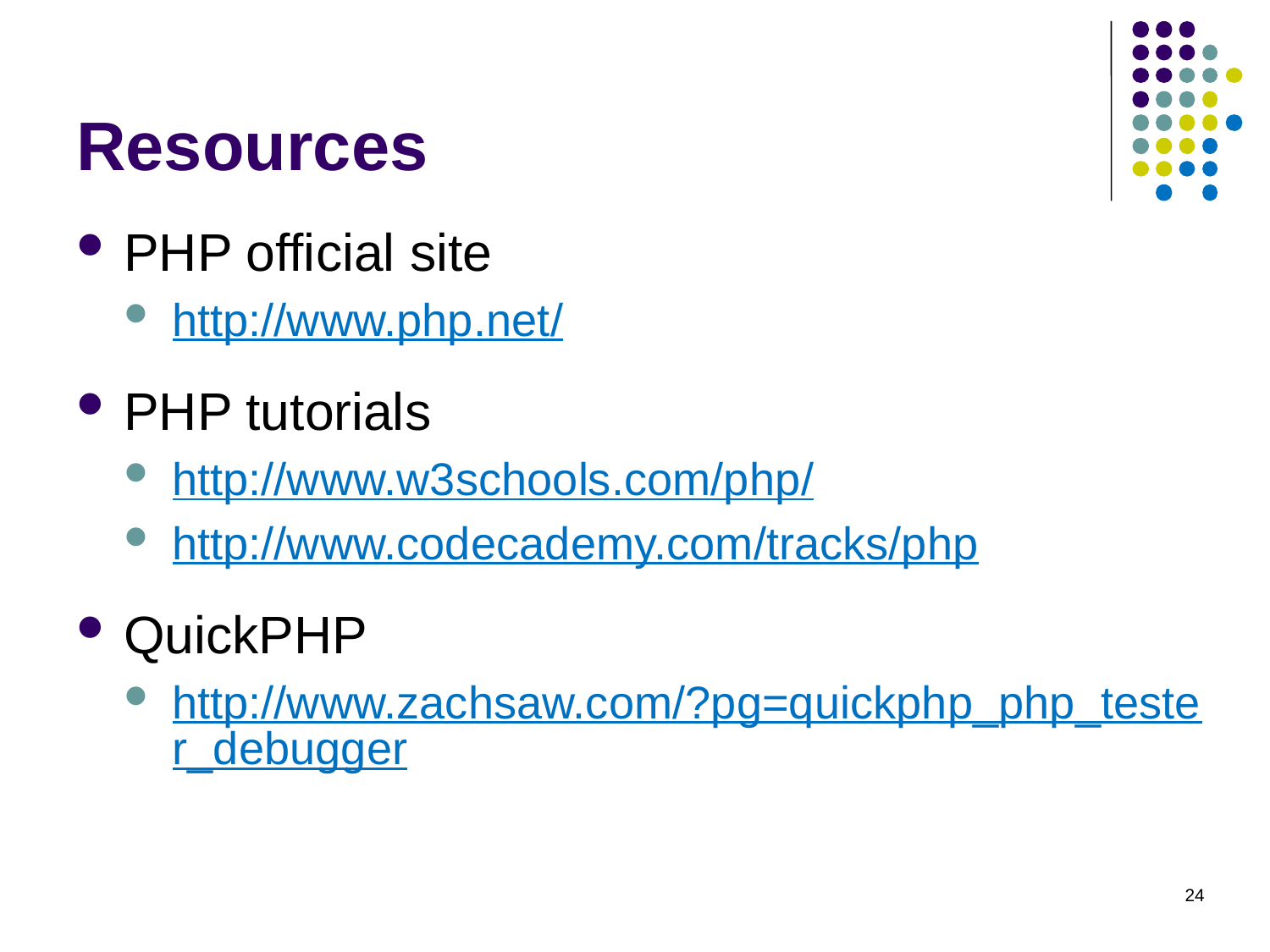

# Resources
PHP official site
http://www.php.net/
PHP tutorials
http://www.w3schools.com/php/
http://www.codecademy.com/tracks/php
QuickPHP
http://www.zachsaw.com/?pg=quickphp_php_tester_debugger
24